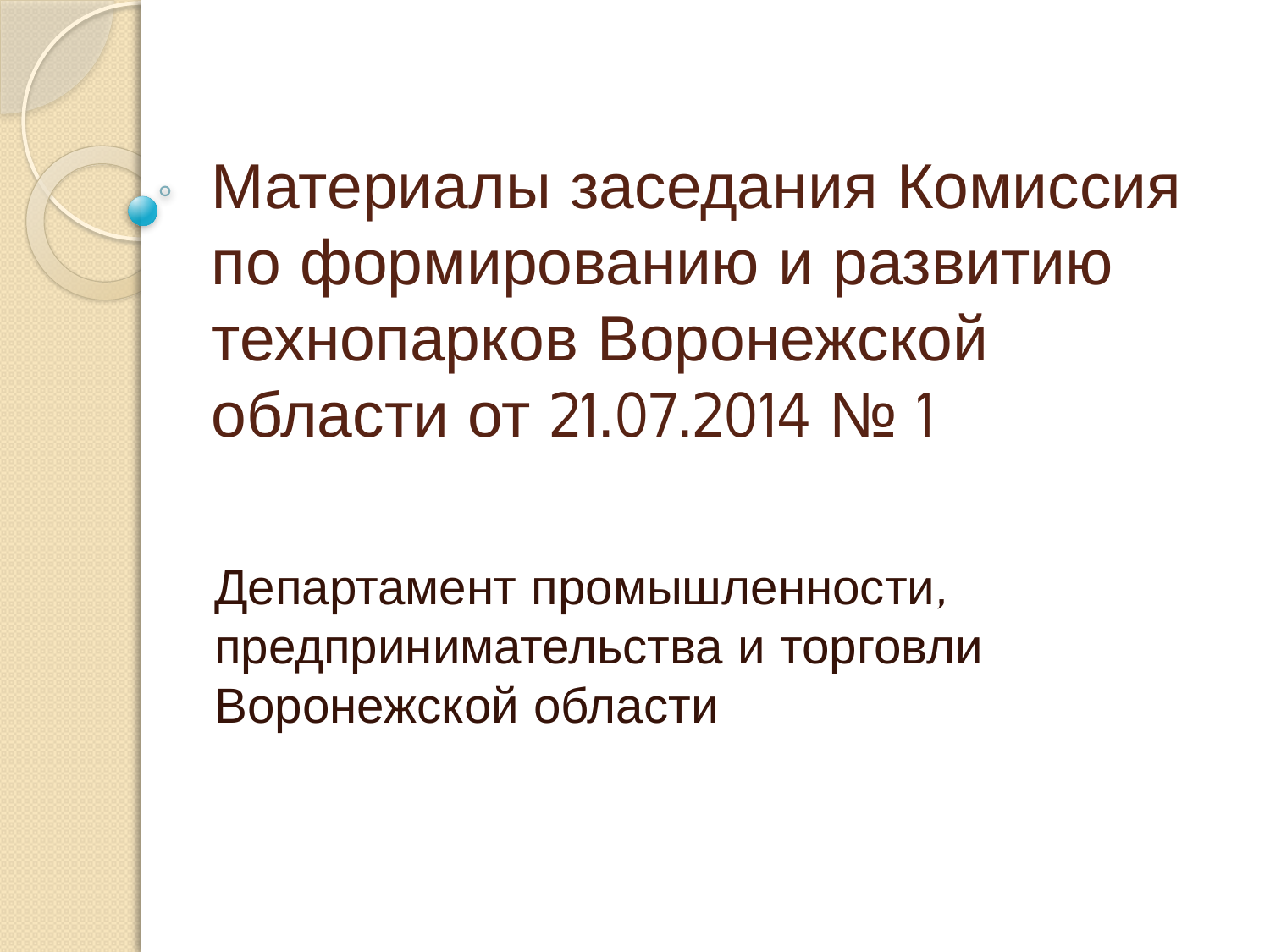

# Материалы заседания Комиссия по формированию и развитию технопарков Воронежской области от 21.07.2014 № 1
Департамент промышленности, предпринимательства и торговли Воронежской области